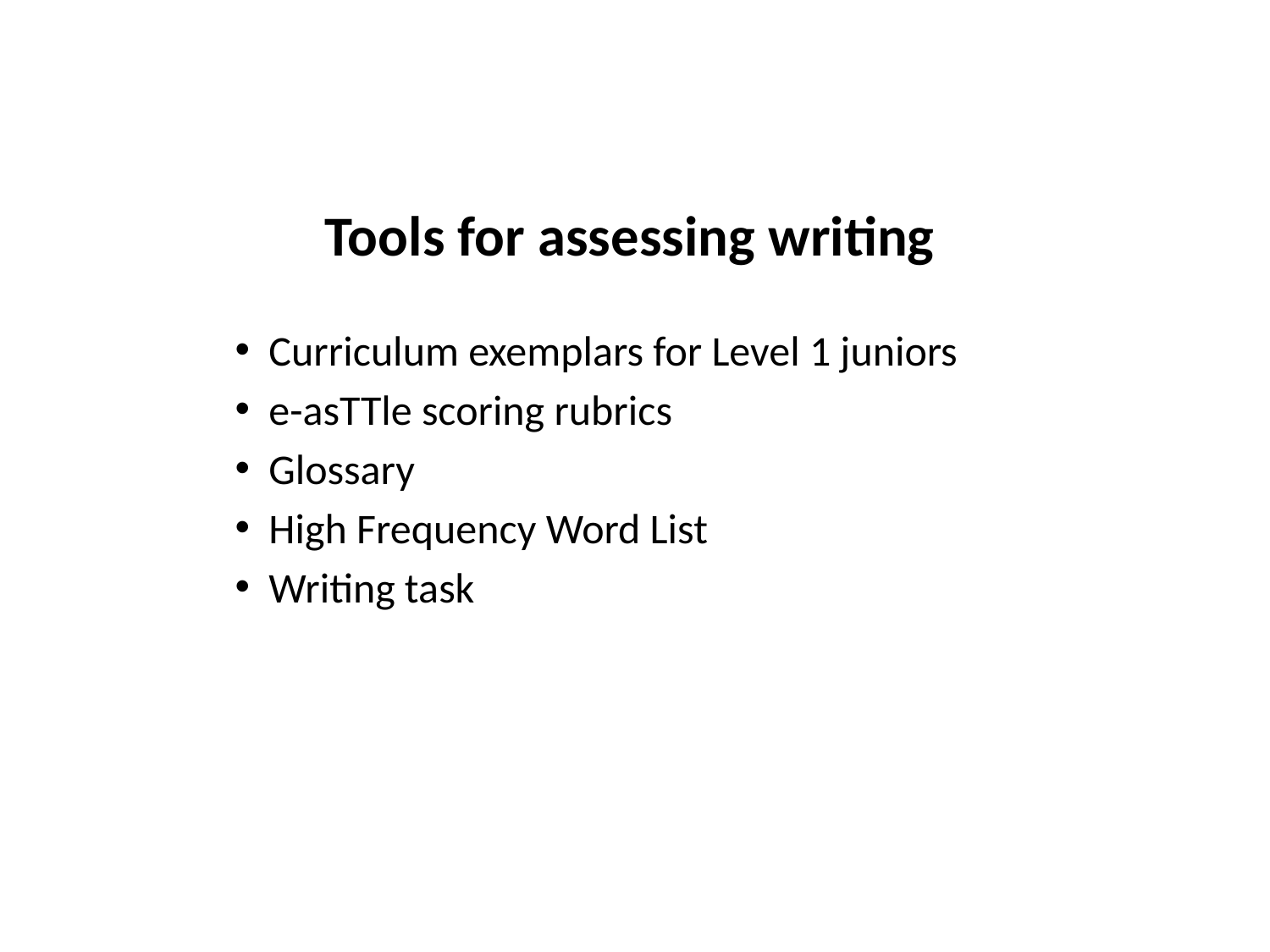

# Tools for assessing writing
  Curriculum exemplars for Level 1 juniors
  e-asTTle scoring rubrics
  Glossary
  High Frequency Word List
  Writing task